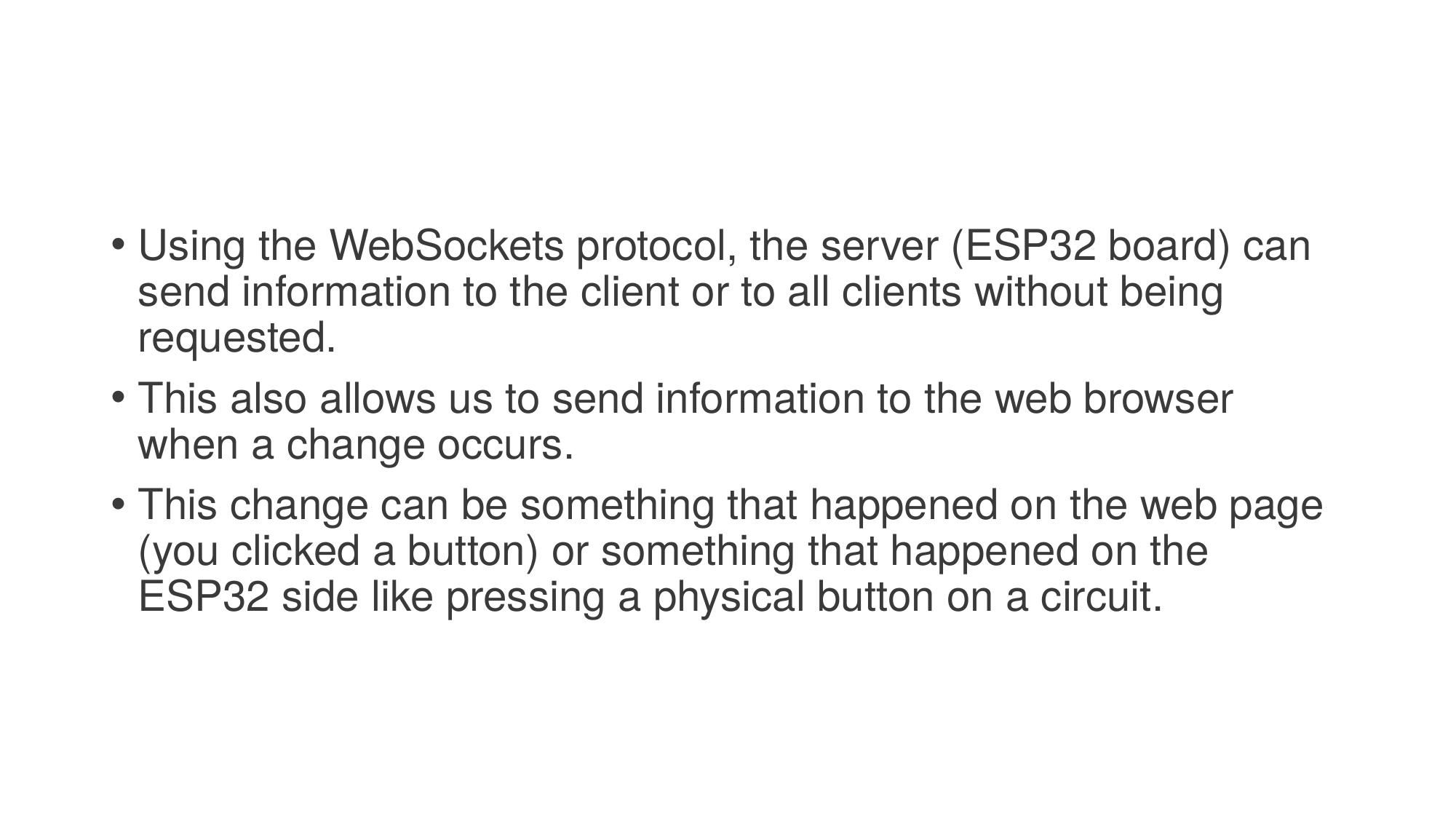

#
Using the WebSockets protocol, the server (ESP32 board) can send information to the client or to all clients without being requested.
This also allows us to send information to the web browser when a change occurs.
This change can be something that happened on the web page (you clicked a button) or something that happened on the ESP32 side like pressing a physical button on a circuit.